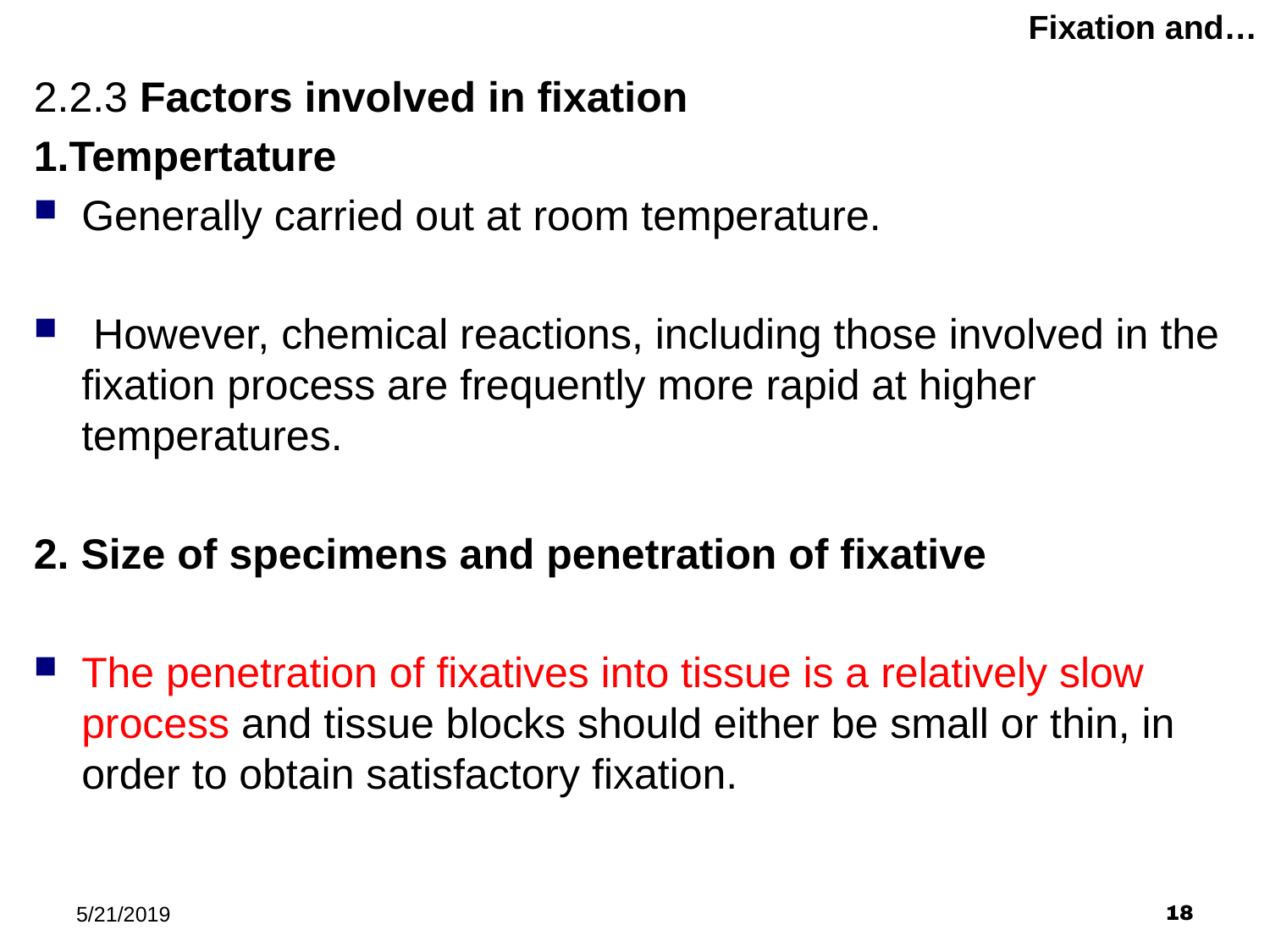

# Fixation and…
2.2.3 Factors involved in fixation
1.Tempertature
Generally carried out at room temperature.

 However, chemical reactions, including those involved in the fixation process are frequently more rapid at higher temperatures.

2. Size of specimens and penetration of fixative

The penetration of fixatives into tissue is a relatively slow process and tissue blocks should either be small or thin, in order to obtain satisfactory fixation.

5/21/2019
18